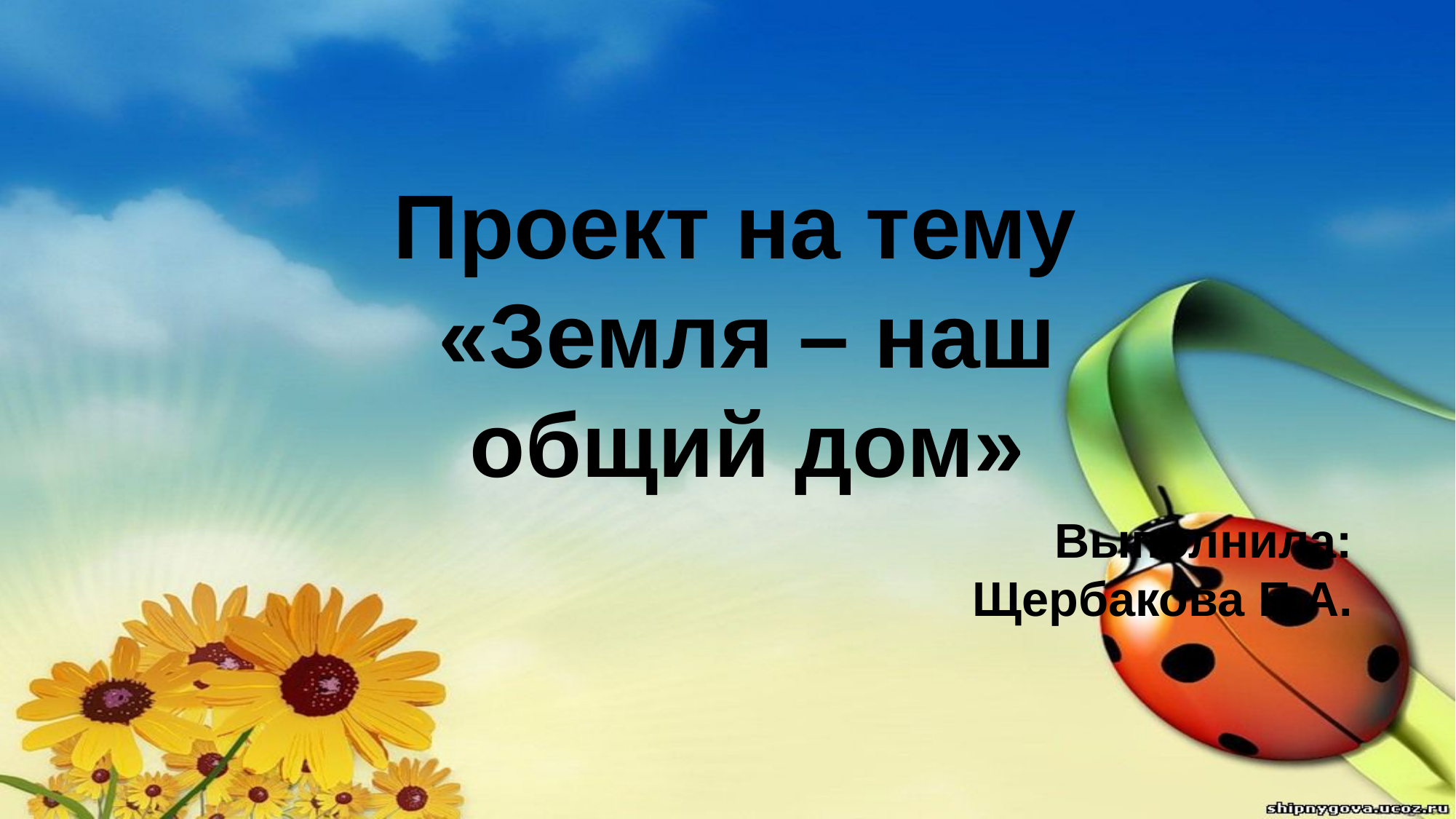

Проект на тему
«Земля – наш общий дом»
Выполнила: Щербакова Е.А.